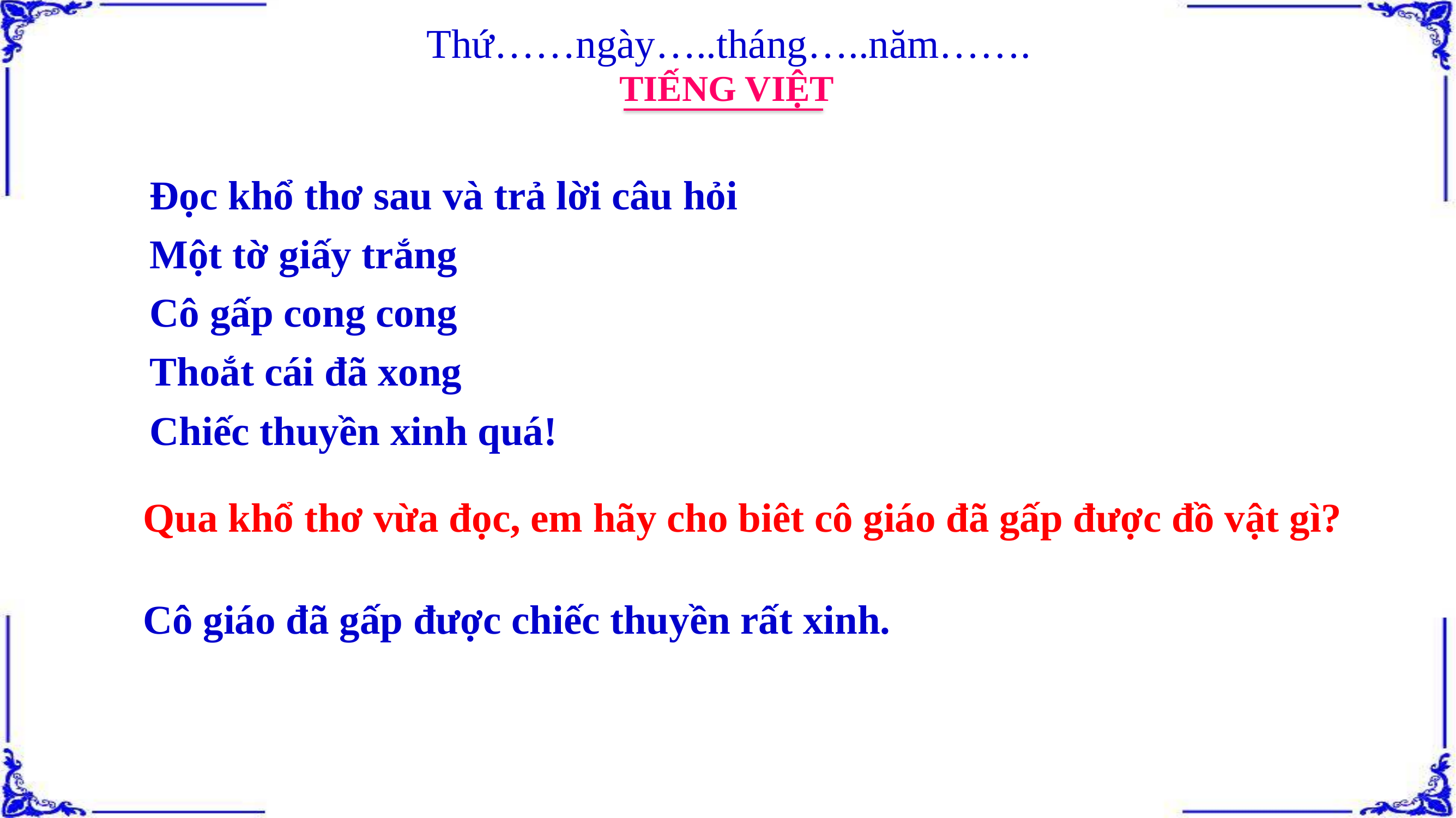

Thứ……ngày…..tháng…..năm…….
TIẾNG VIỆT

Đọc khổ thơ sau và trả lời câu hỏi
Một tờ giấy trắng
Cô gấp cong cong
Thoắt cái đã xong
Chiếc thuyền xinh quá!
Qua khổ thơ vừa đọc, em hãy cho biêt cô giáo đã gấp được đồ vật gì?
Cô giáo đã gấp được chiếc thuyền rất xinh.